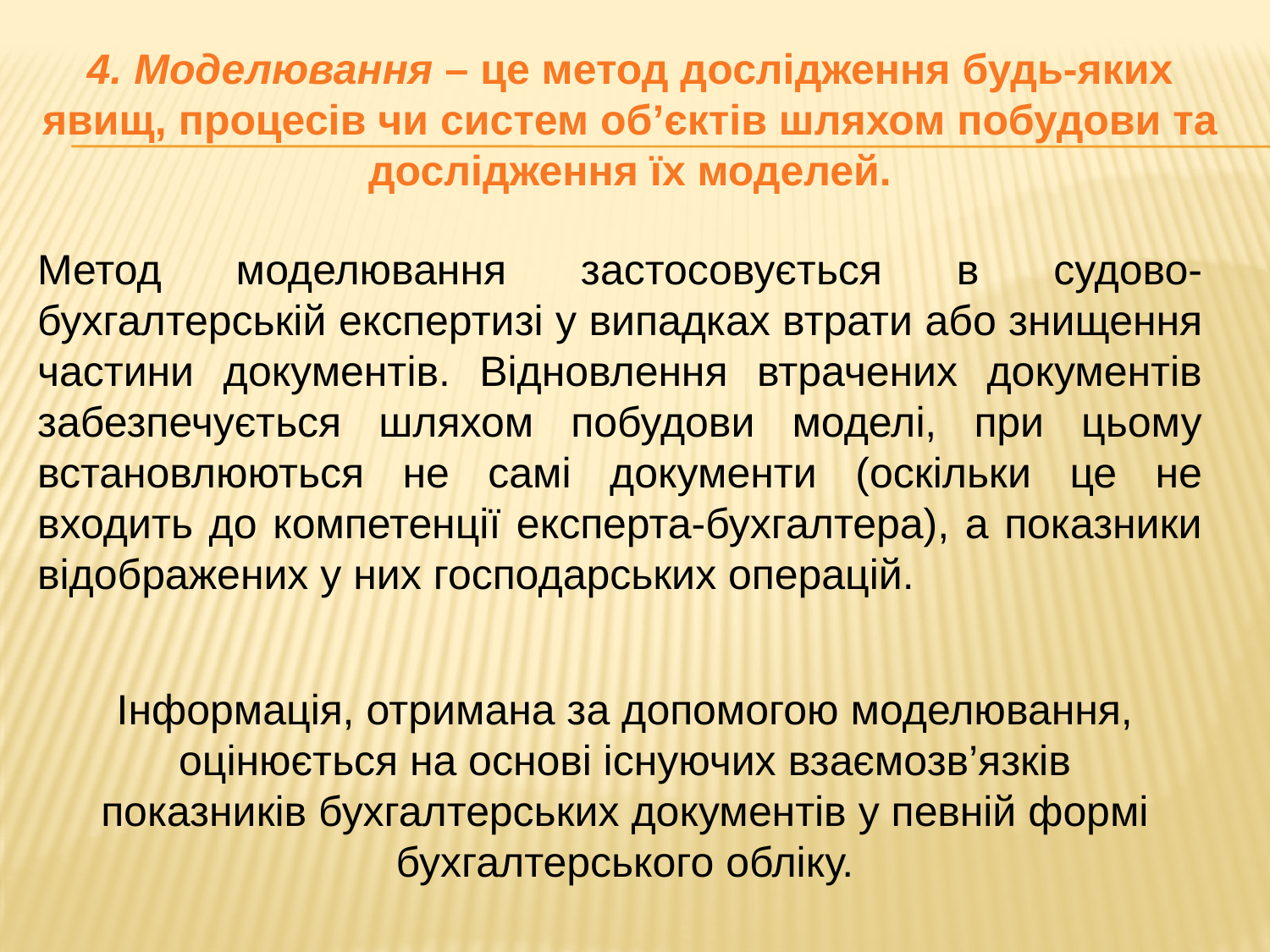

4. Моделювання – це метод дослідження будь-яких явищ, процесів чи систем об’єктів шляхом побудови та дослідження їх моделей.
Метод моделювання застосовується в судово-бухгалтерській експертизі у випадках втрати або знищення частини документів. Відновлення втрачених документів забезпечується шляхом побудови моделі, при цьому встановлюються не самі документи (оскільки це не входить до компетенції експерта-бухгалтера), а показники відображених у них господарських операцій.
Інформація, отримана за допомогою моделювання, оцінюється на основі існуючих взаємозв’язків показників бухгалтерських документів у певній формі бухгалтерського обліку.